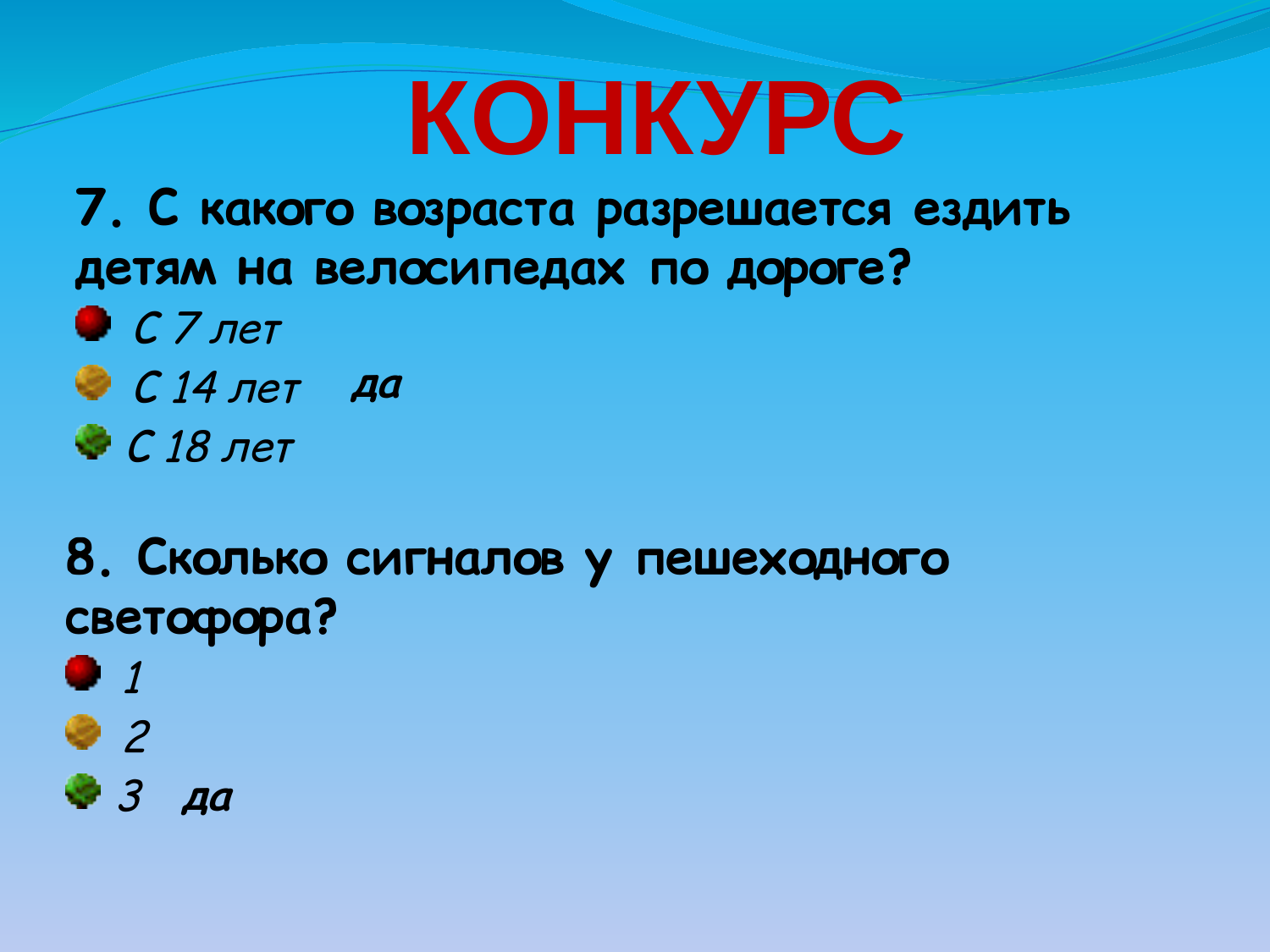

КОНКУРС
7. С какого возраста разрешается ездить детям на велосипедах по дороге?
 С 7 лет
 С 14 лет
 С 18 лет
да
8. Сколько сигналов у пешеходного светофора?
 1
 2
 3
да